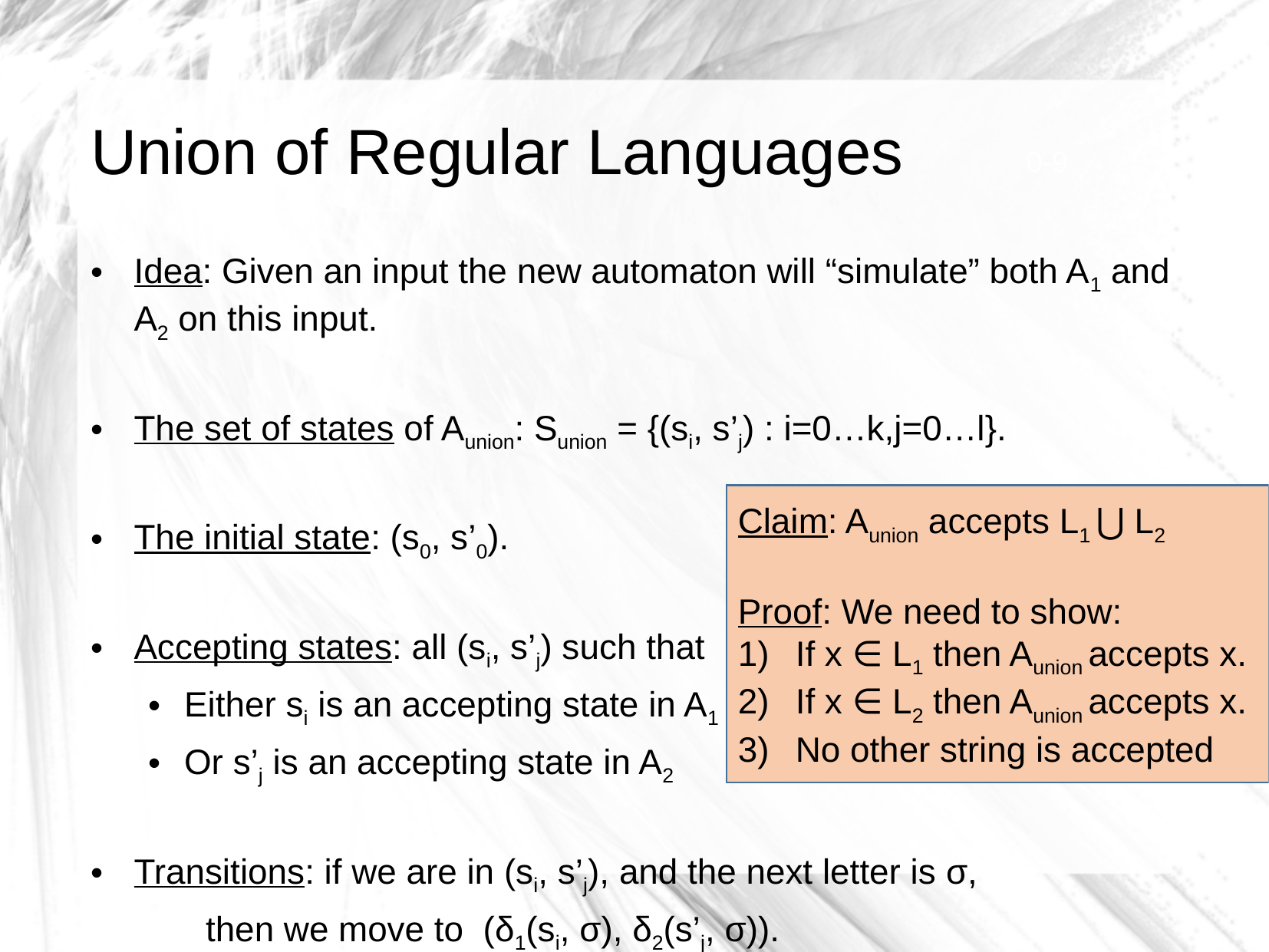

# Union of Regular Languages
0-9
Idea: Given an input the new automaton will “simulate” both A1 and A2 on this input.

The set of states of Aunion: Sunion = {(si, s’j) : i=0…k,j=0…l}.

The initial state: (s0, s’0).

Accepting states: all (si, s’j) such that
Either si is an accepting state in A1
Or s’j is an accepting state in A2

Transitions: if we are in (si, s’j), and the next letter is σ,
	then we move to  (δ1(si, σ), δ2(s’j, σ)).

Claim: Aunion accepts L1 ⋃ L2

Proof: We need to show:
If x ∈ L1 then Aunion accepts x.
If x ∈ L2 then Aunion accepts x.
No other string is accepted